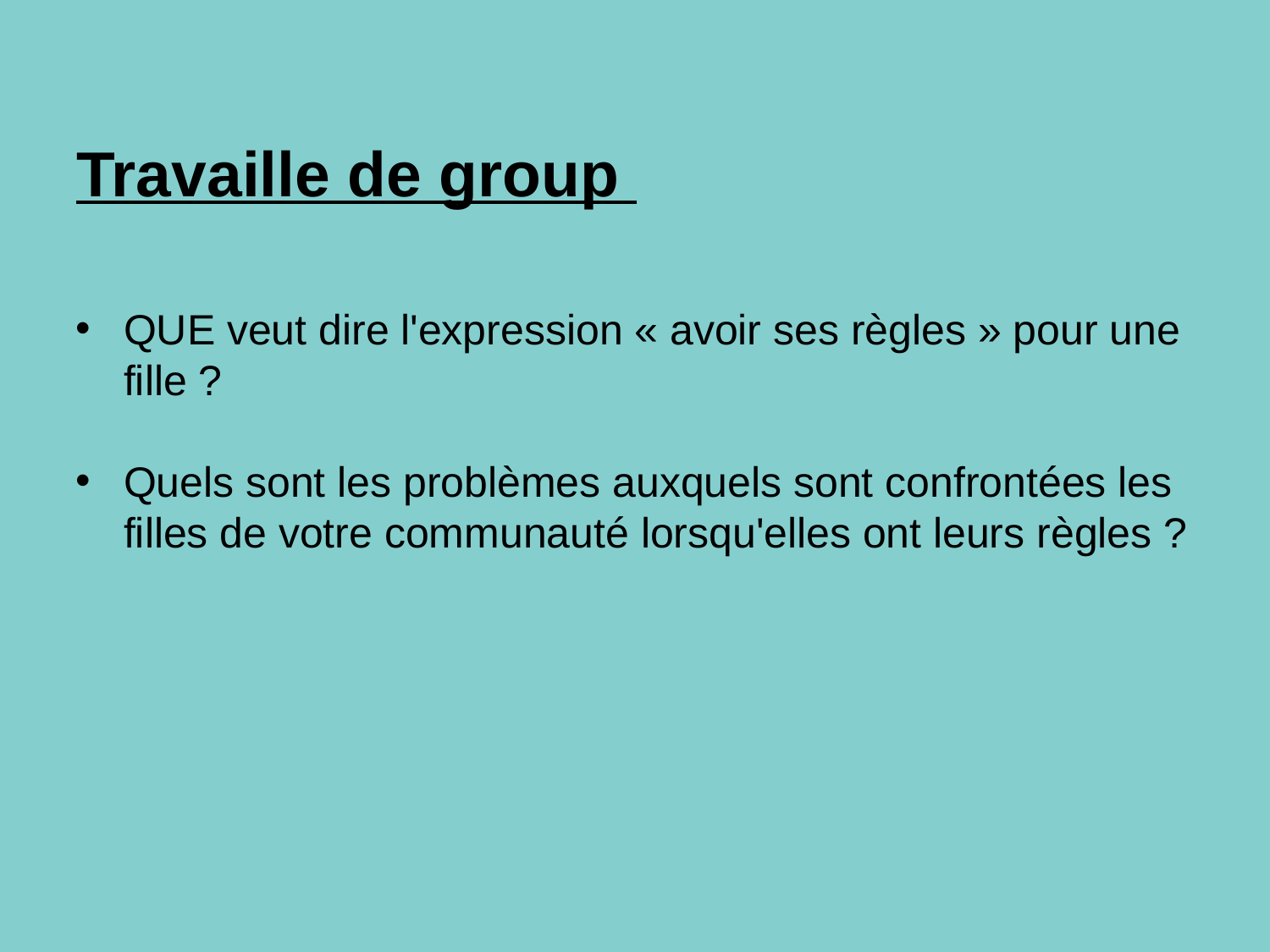

# Travaille de group
QUE veut dire l'expression « avoir ses règles » pour une fille ?

Quels sont les problèmes auxquels sont confrontées les filles de votre communauté lorsqu'elles ont leurs règles ?